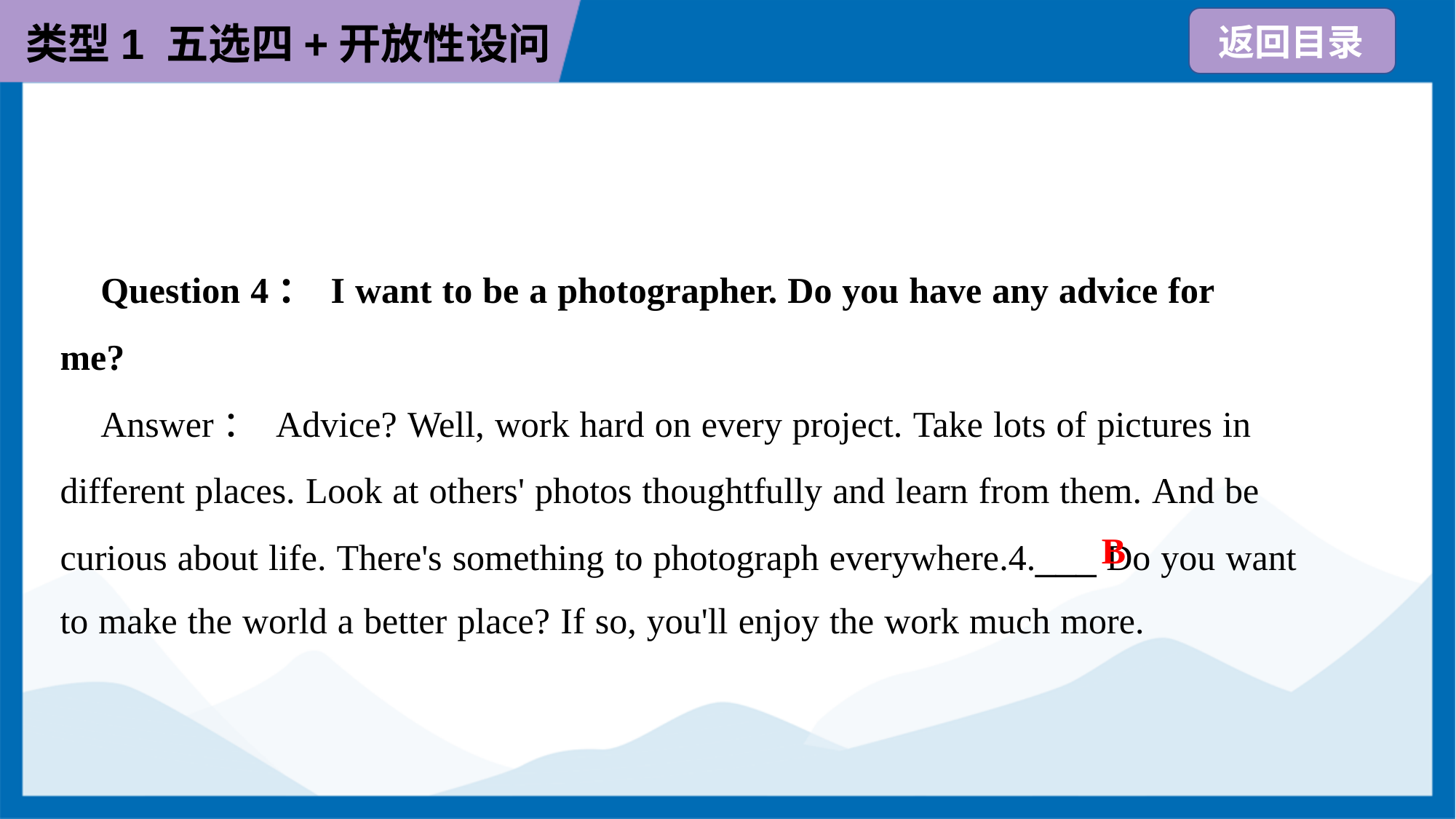

Question 4： I want to be a photographer. Do you have any advice for
me?
    Answer： Advice? Well, work hard on every project. Take lots of pictures in
different places. Look at others' photos thoughtfully and learn from them. And be
curious about life. There's something to photograph everywhere.4.___ Do you want
to make the world a better place? If so, you'll enjoy the work much more.
B